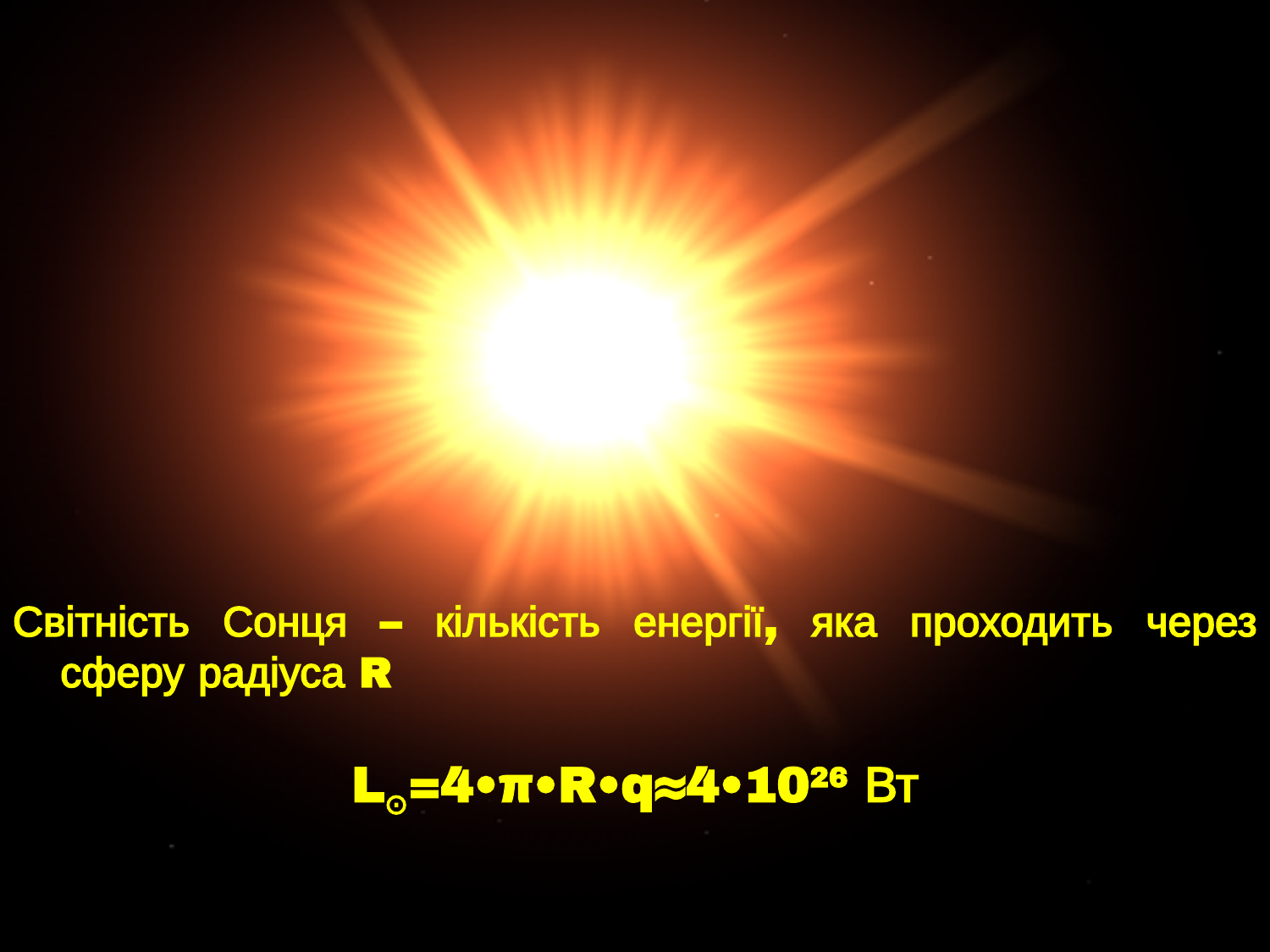

#
Світність Сонця – кількість енергії, яка проходить через сферу радіуса R
L⊙=4•π•R•q≈4•1026 Вт